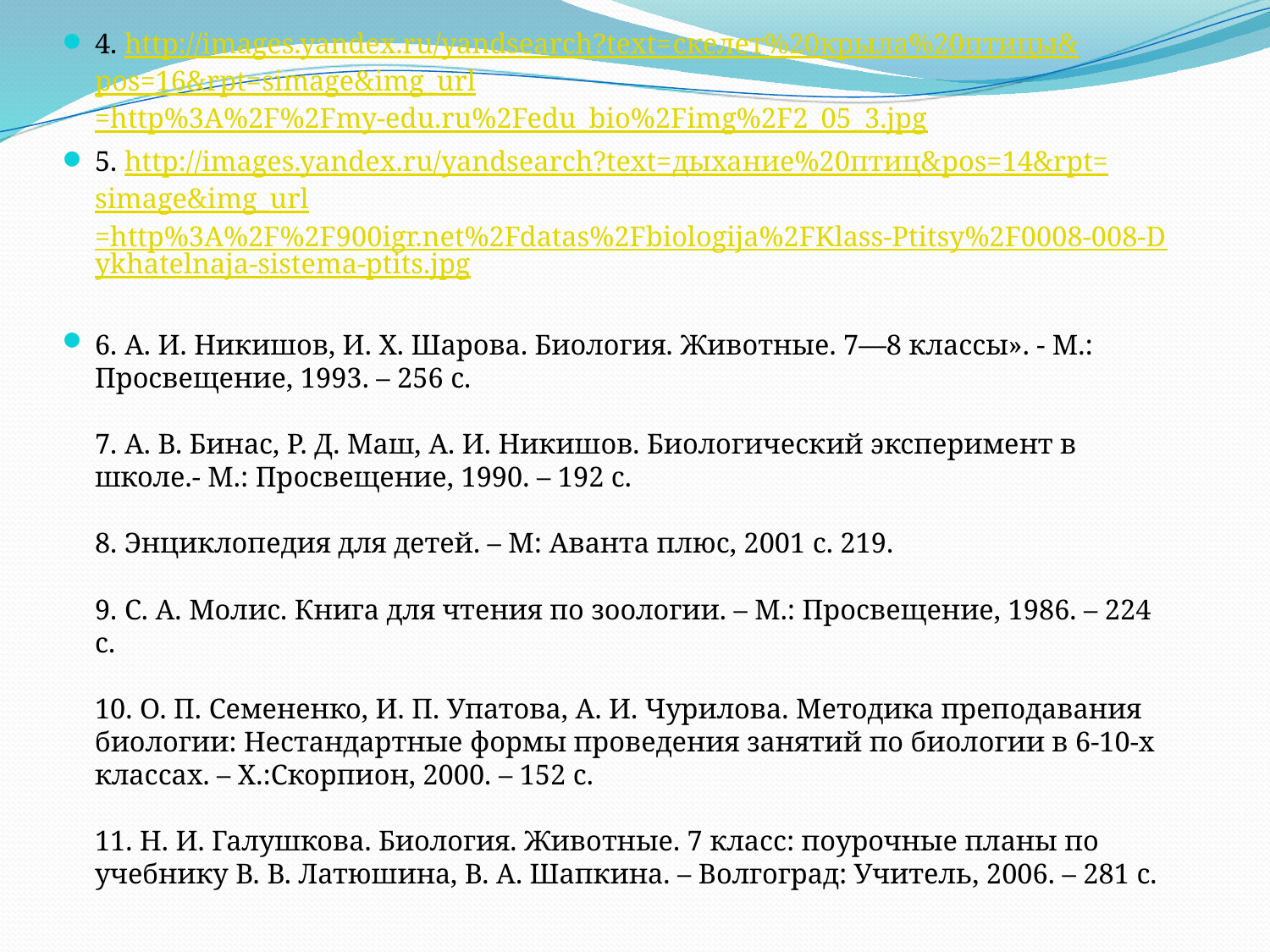

4. http://images.yandex.ru/yandsearch?text=скелет%20крыла%20птицы&pos=16&rpt=simage&img_url=http%3A%2F%2Fmy-edu.ru%2Fedu_bio%2Fimg%2F2_05_3.jpg
5. http://images.yandex.ru/yandsearch?text=дыхание%20птиц&pos=14&rpt=simage&img_url=http%3A%2F%2F900igr.net%2Fdatas%2Fbiologija%2FKlass-Ptitsy%2F0008-008-Dykhatelnaja-sistema-ptits.jpg

6. А. И. Никишов, И. X. Шарова. Биология. Животные. 7—8 классы». - М.: Просвещение, 1993. – 256 с.
7. А. В. Бинас, Р. Д. Маш, А. И. Никишов. Биологический эксперимент в школе.- М.: Просвещение, 1990. – 192 с.
8. Энциклопедия для детей. – М: Аванта плюс, 2001 с. 219.
9. С. А. Молис. Книга для чтения по зоологии. – М.: Просвещение, 1986. – 224 с.
10. О. П. Семененко, И. П. Упатова, А. И. Чурилова. Методика преподавания биологии: Нестандартные формы проведения занятий по биологии в 6-10-х классах. – Х.:Скорпион, 2000. – 152 с. 
11. Н. И. Галушкова. Биология. Животные. 7 класс: поурочные планы по учебнику В. В. Латюшина, В. А. Шапкина. – Волгоград: Учитель, 2006. – 281 с.